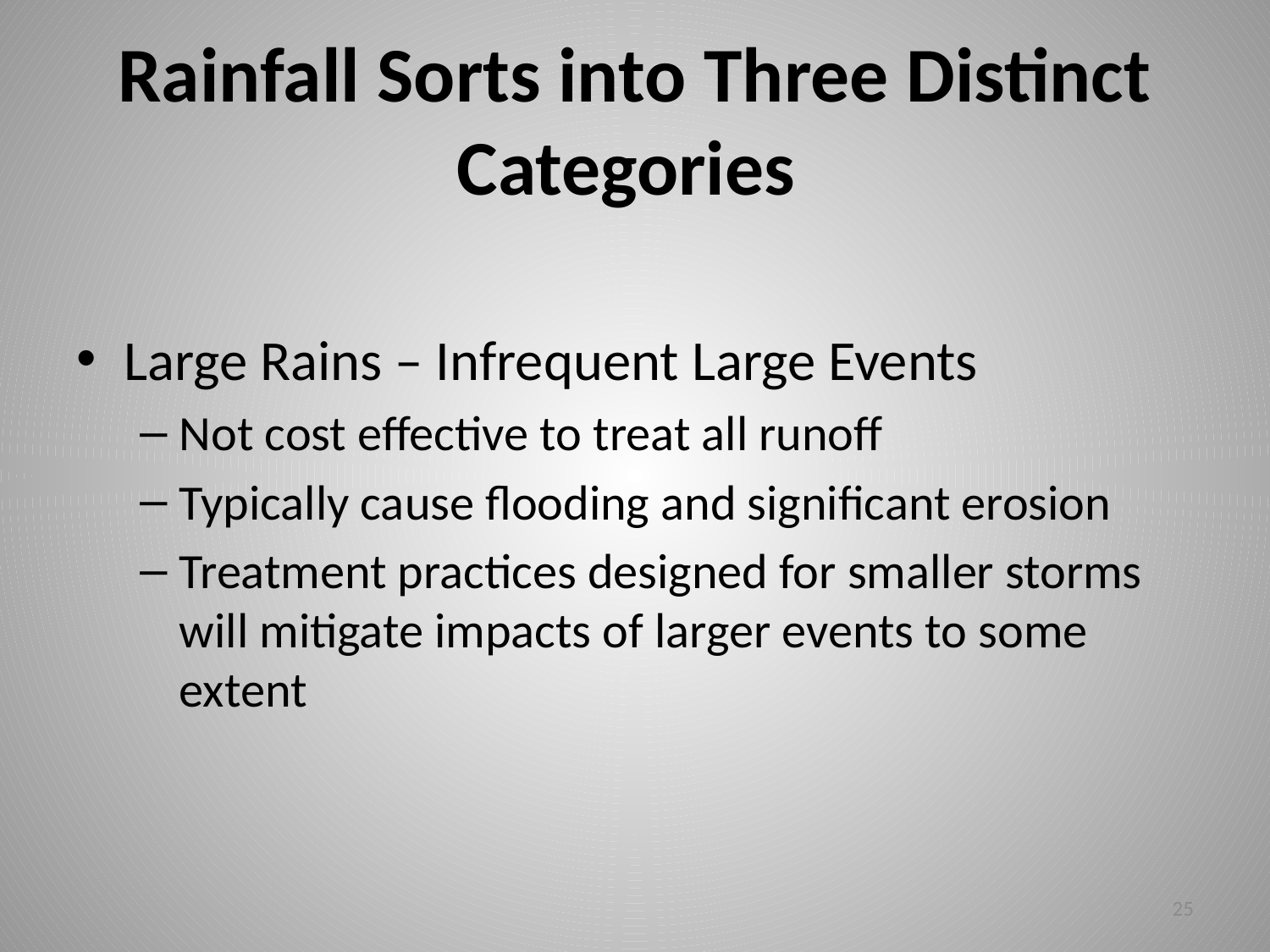

# Rainfall Sorts into Three Distinct Categories
Large Rains – Infrequent Large Events
Not cost effective to treat all runoff
Typically cause flooding and significant erosion
Treatment practices designed for smaller storms will mitigate impacts of larger events to some extent
25